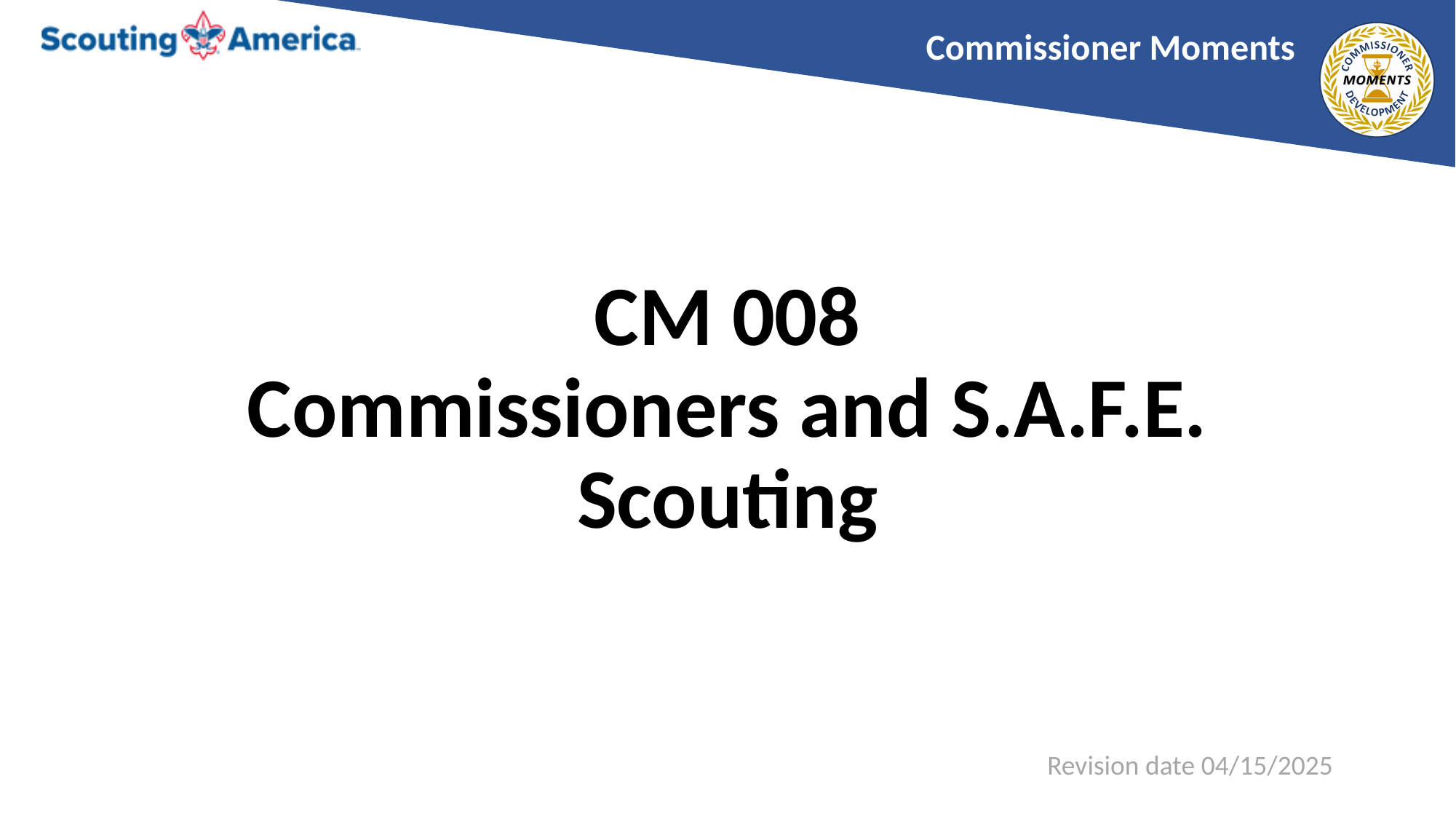

# CM 008 Commissioners and S.A.F.E. Scouting
Revision date 04/15/2025